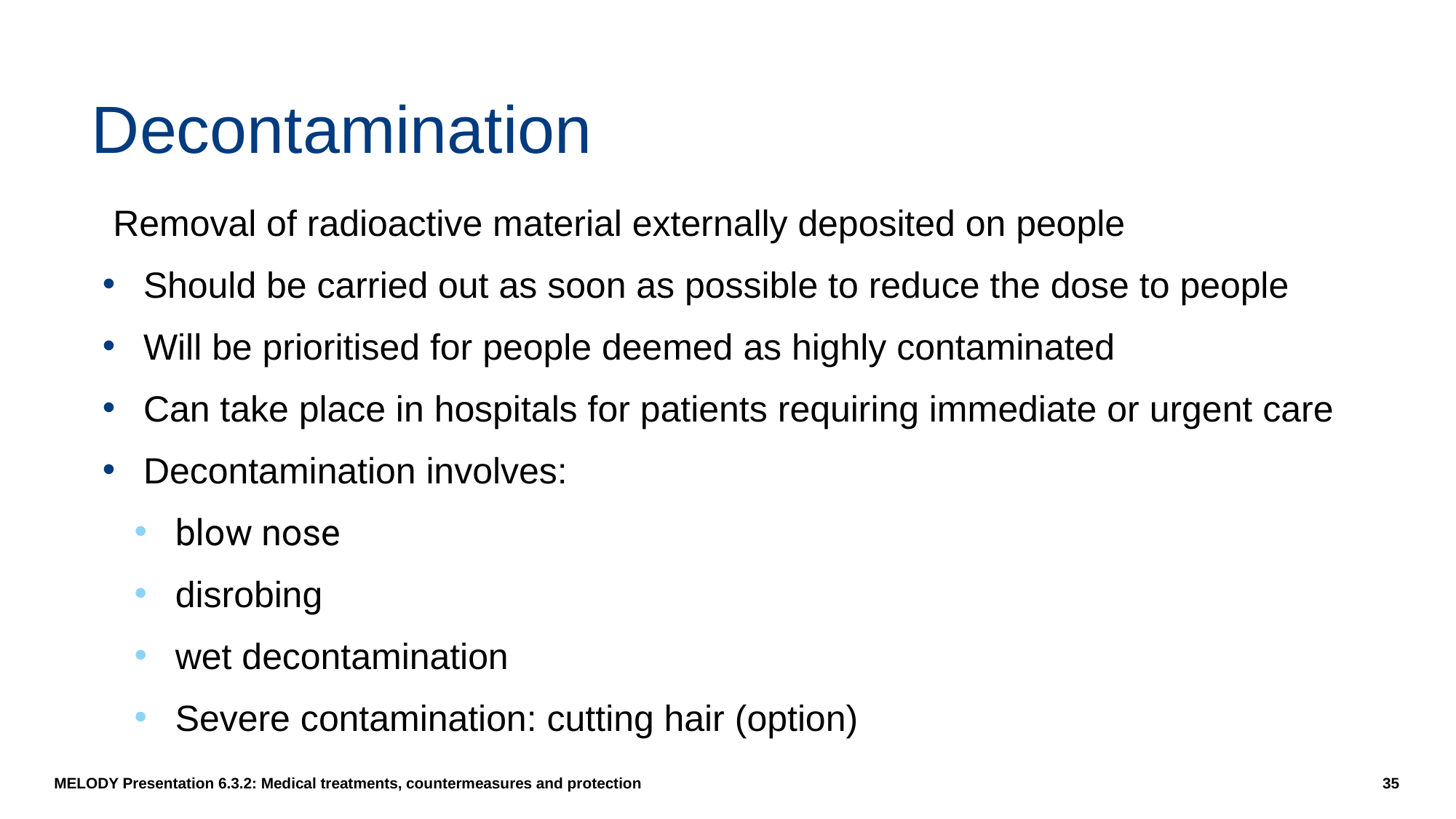

# Decontamination
Removal of radioactive material externally deposited on people
Should be carried out as soon as possible to reduce the dose to people
Will be prioritised for people deemed as highly contaminated
Can take place in hospitals for patients requiring immediate or urgent care
Decontamination involves:
blow nose
disrobing
wet decontamination
Severe contamination: cutting hair (option)
MELODY Presentation 6.3.2: Medical treatments, countermeasures and protection
35